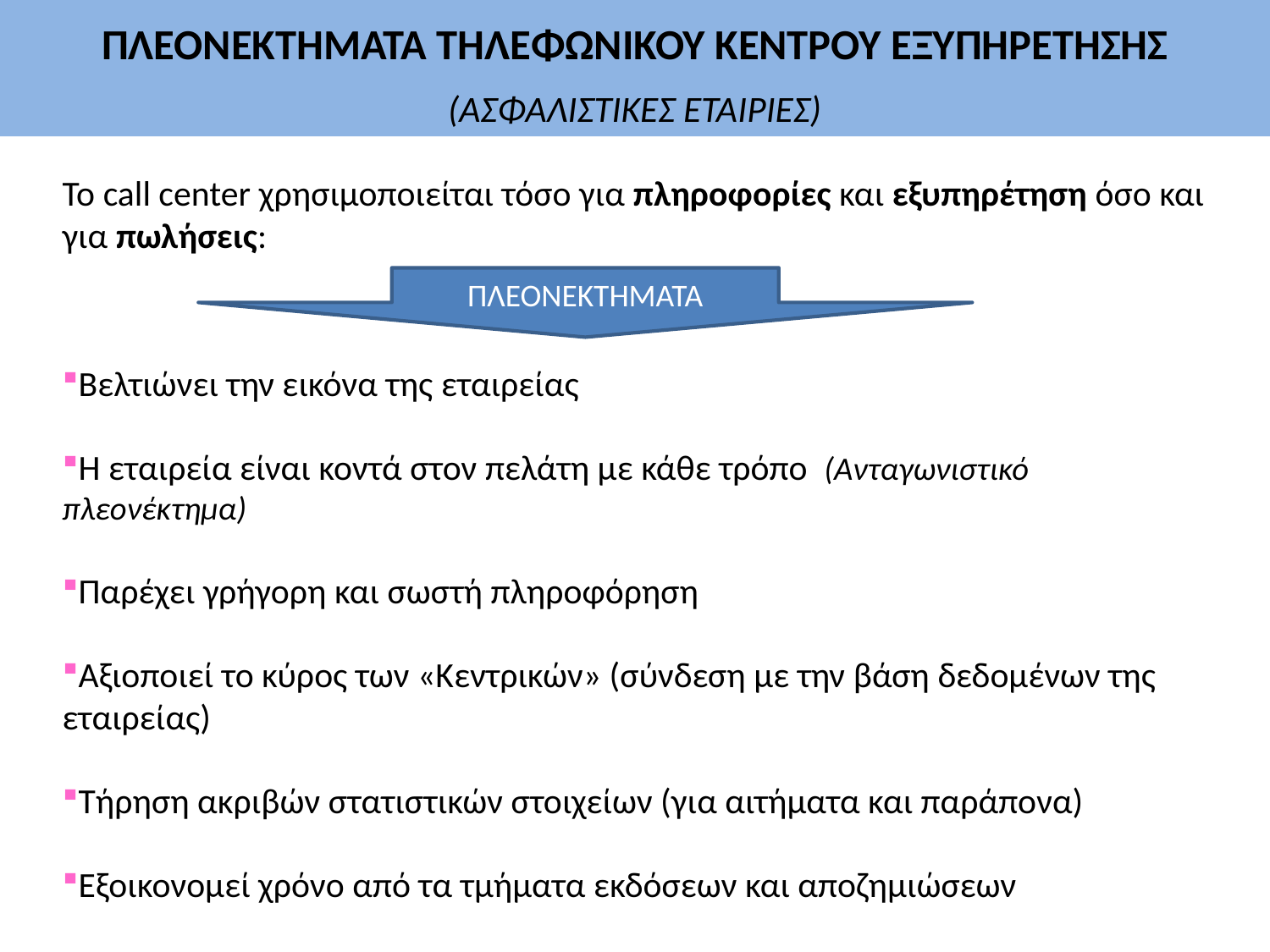

ΠΛΕΟΝΕΚΤΗΜΑΤΑ ΤΗΛΕΦΩΝΙΚΟΥ ΚΕΝΤΡΟΥ ΕΞΥΠΗΡΕΤΗΣΗΣ (ΑΣΦΑΛΙΣΤΙΚΕΣ ΕΤΑΙΡΙΕΣ)

Το call center χρησιμοποιείται τόσο για πληροφορίες και εξυπηρέτηση όσο και για πωλήσεις:

Βελτιώνει την εικόνα της εταιρείας

Η εταιρεία είναι κοντά στον πελάτη με κάθε τρόπο  (Ανταγωνιστικό πλεονέκτημα)

Παρέχει γρήγορη και σωστή πληροφόρηση

Αξιοποιεί το κύρος των «Κεντρικών» (σύνδεση με την βάση δεδομένων της εταιρείας)

Τήρηση ακριβών στατιστικών στοιχείων (για αιτήματα και παράπονα)

Εξοικονομεί χρόνο από τα τμήματα εκδόσεων και αποζημιώσεων

ΠΛΕΟΝΕΚΤΗΜΑΤΑ